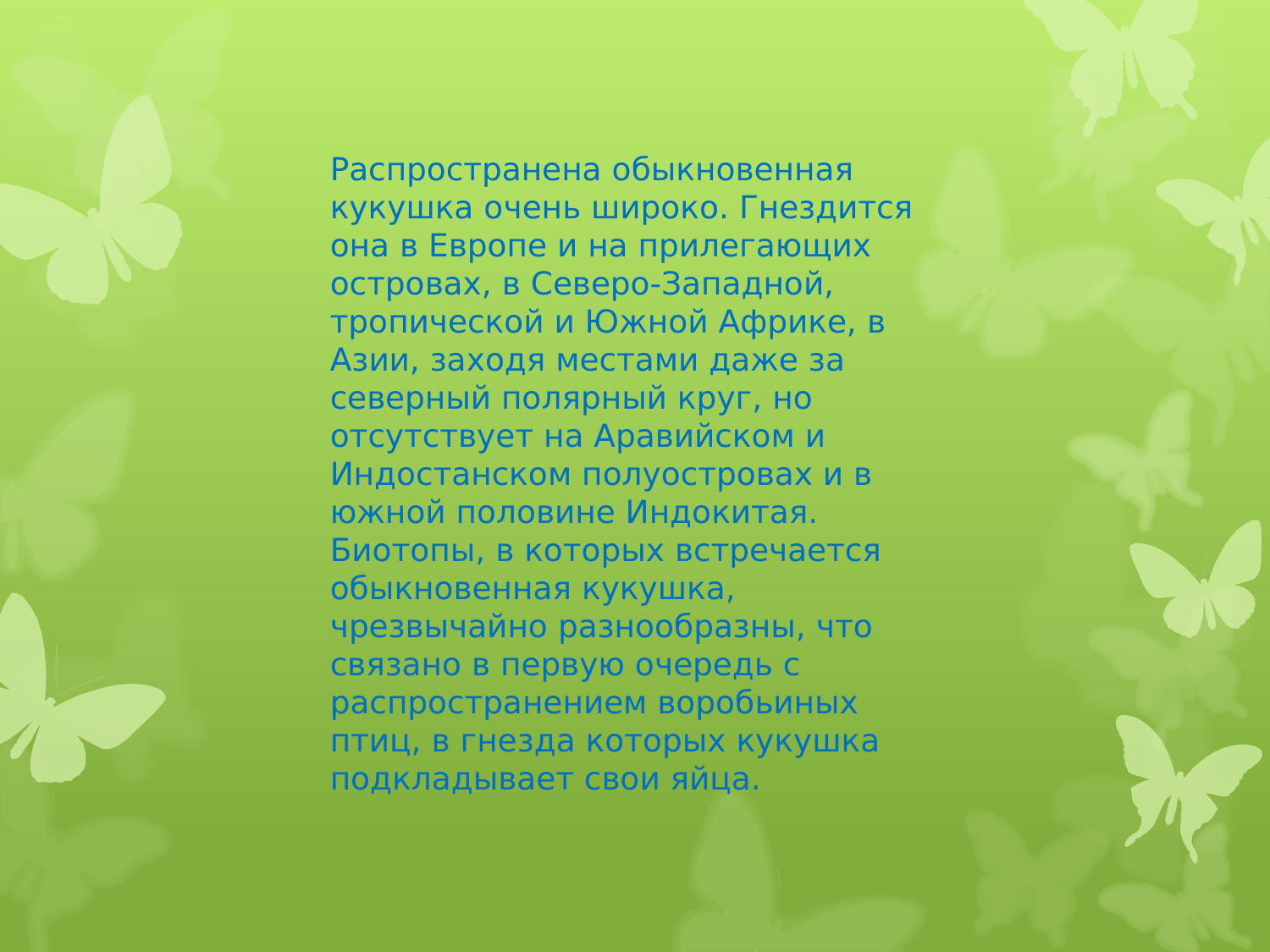

Распространена обыкновенная кукушка очень широко. Гнездится она в Европе и на прилегающих островах, в Северо-Западной, тропической и Южной Африке, в Азии, заходя местами даже за северный полярный круг, но отсутствует на Аравийском и Индостанском полуостровах и в южной половине Индокитая. Биотопы, в которых встречается обыкновенная кукушка, чрезвычайно разнообразны, что связано в первую очередь с распространением воробьиных птиц, в гнезда которых кукушка подкладывает свои яйца.